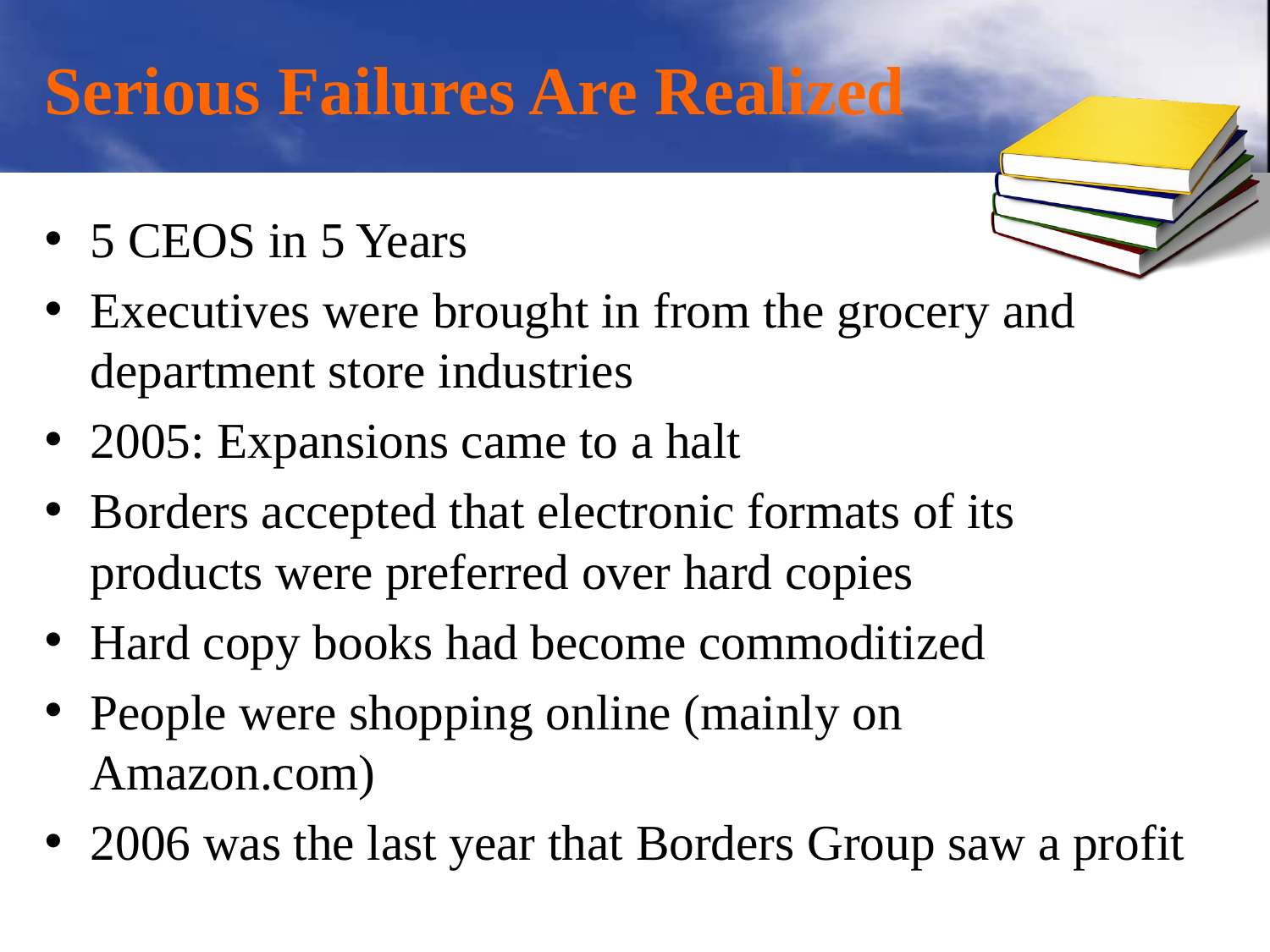

# Serious Failures Are Realized
5 CEOS in 5 Years
Executives were brought in from the grocery and department store industries
2005: Expansions came to a halt
Borders accepted that electronic formats of its products were preferred over hard copies
Hard copy books had become commoditized
People were shopping online (mainly on Amazon.com)
2006 was the last year that Borders Group saw a profit